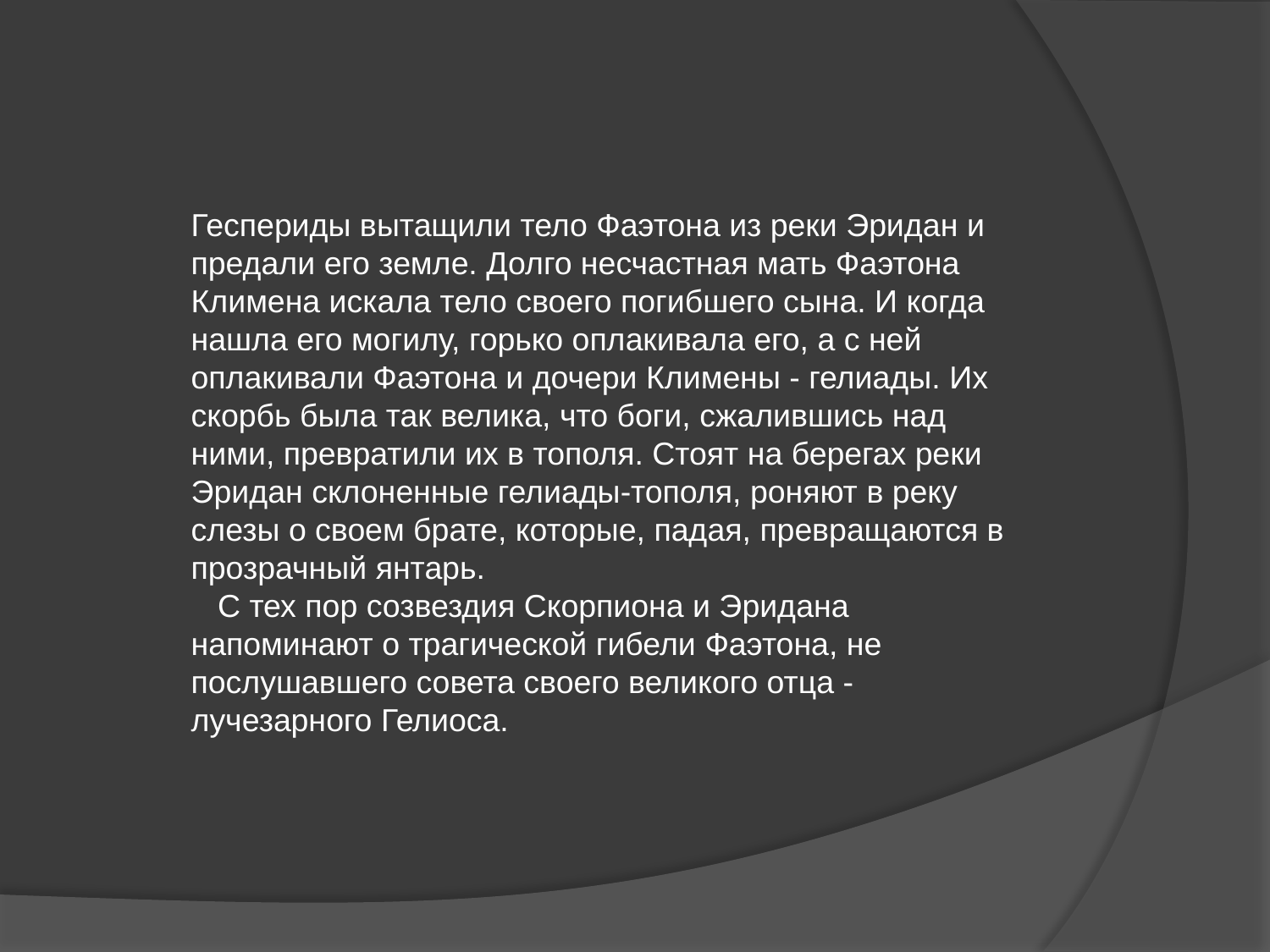

Геспериды вытащили тело Фаэтона из реки Эридан и предали его земле. Долго несчастная мать Фаэтона Климена искала тело своего погибшего сына. И когда нашла его могилу, горько оплакивала его, а с ней оплакивали Фаэтона и дочери Климены - гелиады. Их скорбь была так велика, что боги, сжалившись над ними, превратили их в тополя. Стоят на берегах реки Эридан склоненные гелиады-тополя, роняют в реку слезы о своем брате, которые, падая, превращаются в прозрачный янтарь.
   С тех пор созвездия Скорпиона и Эридана напоминают о трагической гибели Фаэтона, не послушавшего совета своего великого отца - лучезарного Гелиоса.